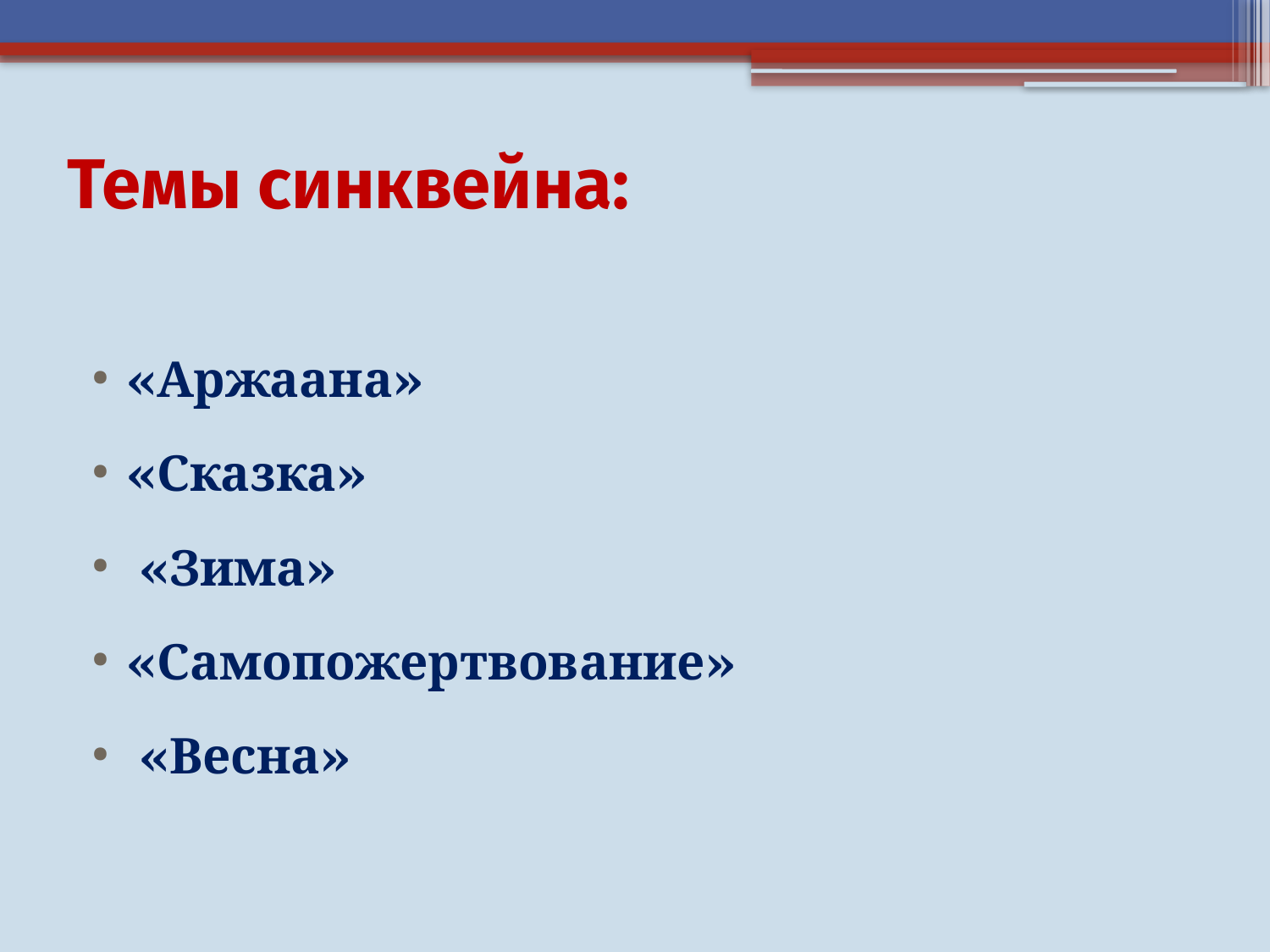

# Темы синквейна:
«Аржаана»
«Сказка»
 «Зима»
«Самопожертвование»
 «Весна»